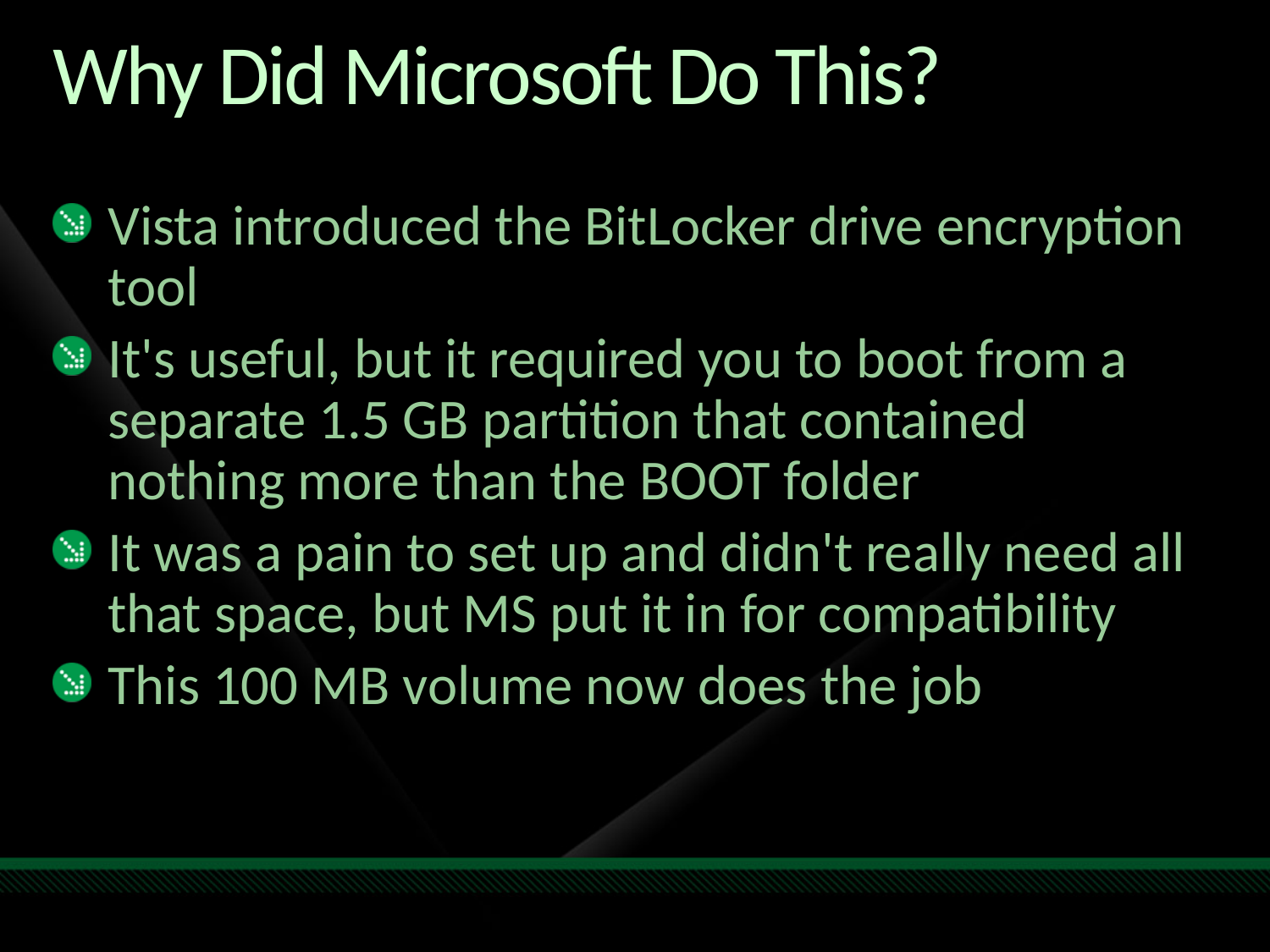

# Why Did Microsoft Do This?
Vista introduced the BitLocker drive encryption tool
It's useful, but it required you to boot from a separate 1.5 GB partition that contained nothing more than the BOOT folder
It was a pain to set up and didn't really need all that space, but MS put it in for compatibility
This 100 MB volume now does the job